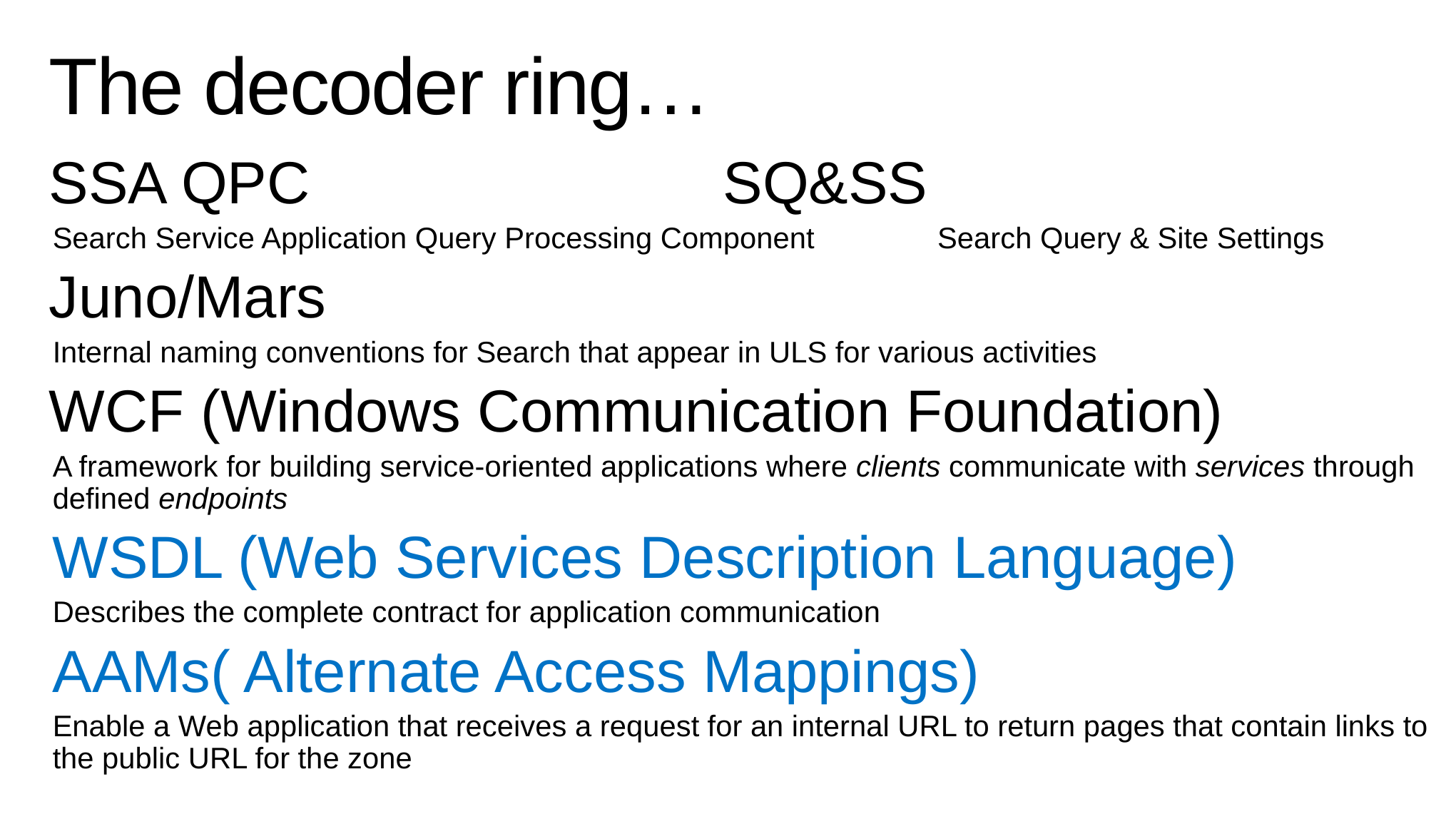

# The decoder ring…
SSA QPC                         SQ&SS
Search Service Application Query Processing Component               Search Query & Site Settings
Juno/Mars
Internal naming conventions for Search that appear in ULS for various activities
WCF (Windows Communication Foundation)
A framework for building service-oriented applications where clients communicate with services through defined endpoints
WSDL (Web Services Description Language)
Describes the complete contract for application communication
AAMs( Alternate Access Mappings)
Enable a Web application that receives a request for an internal URL to return pages that contain links to the public URL for the zone